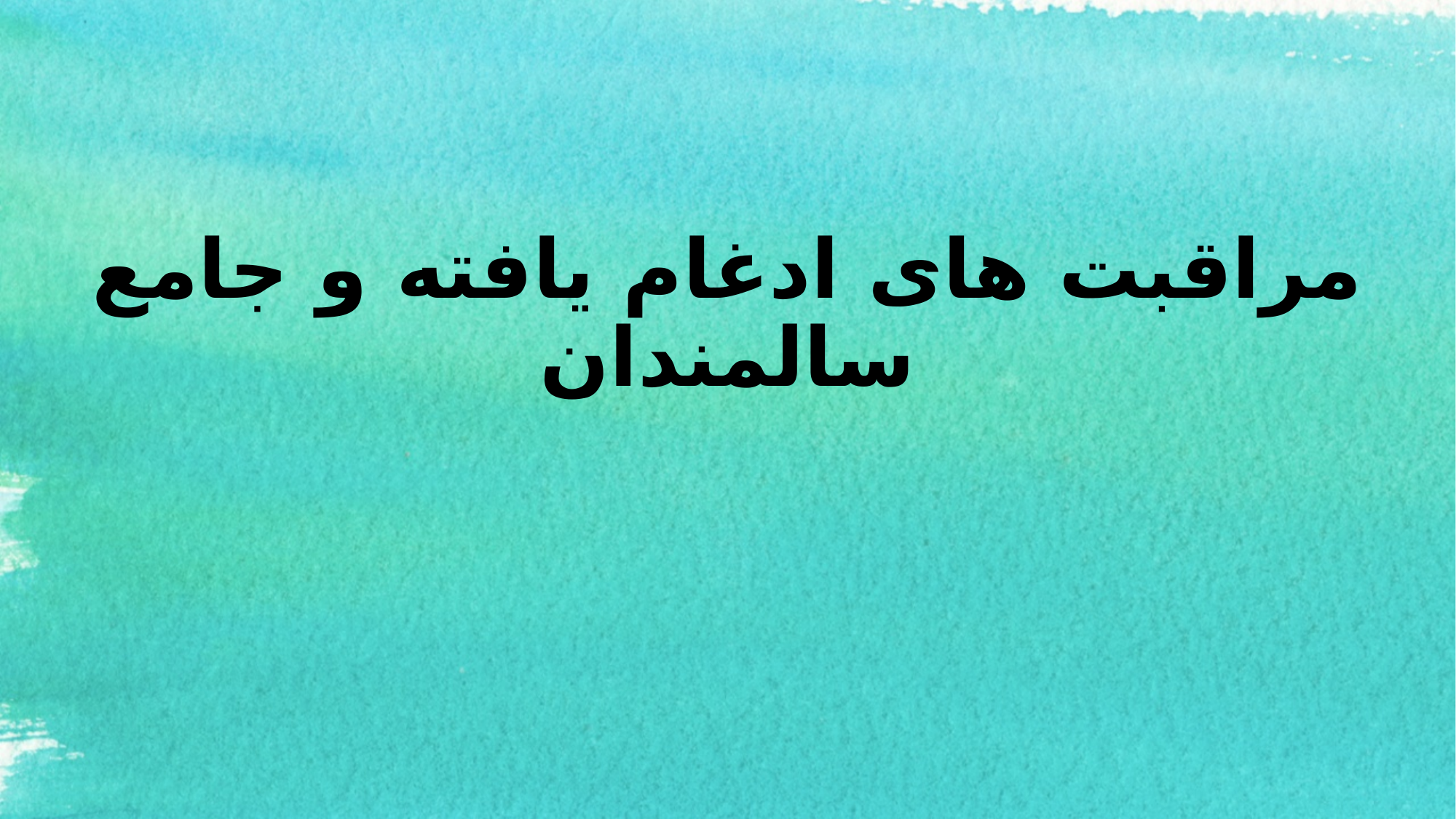

# مراقبت های ادغام یافته و جامع سالمندان